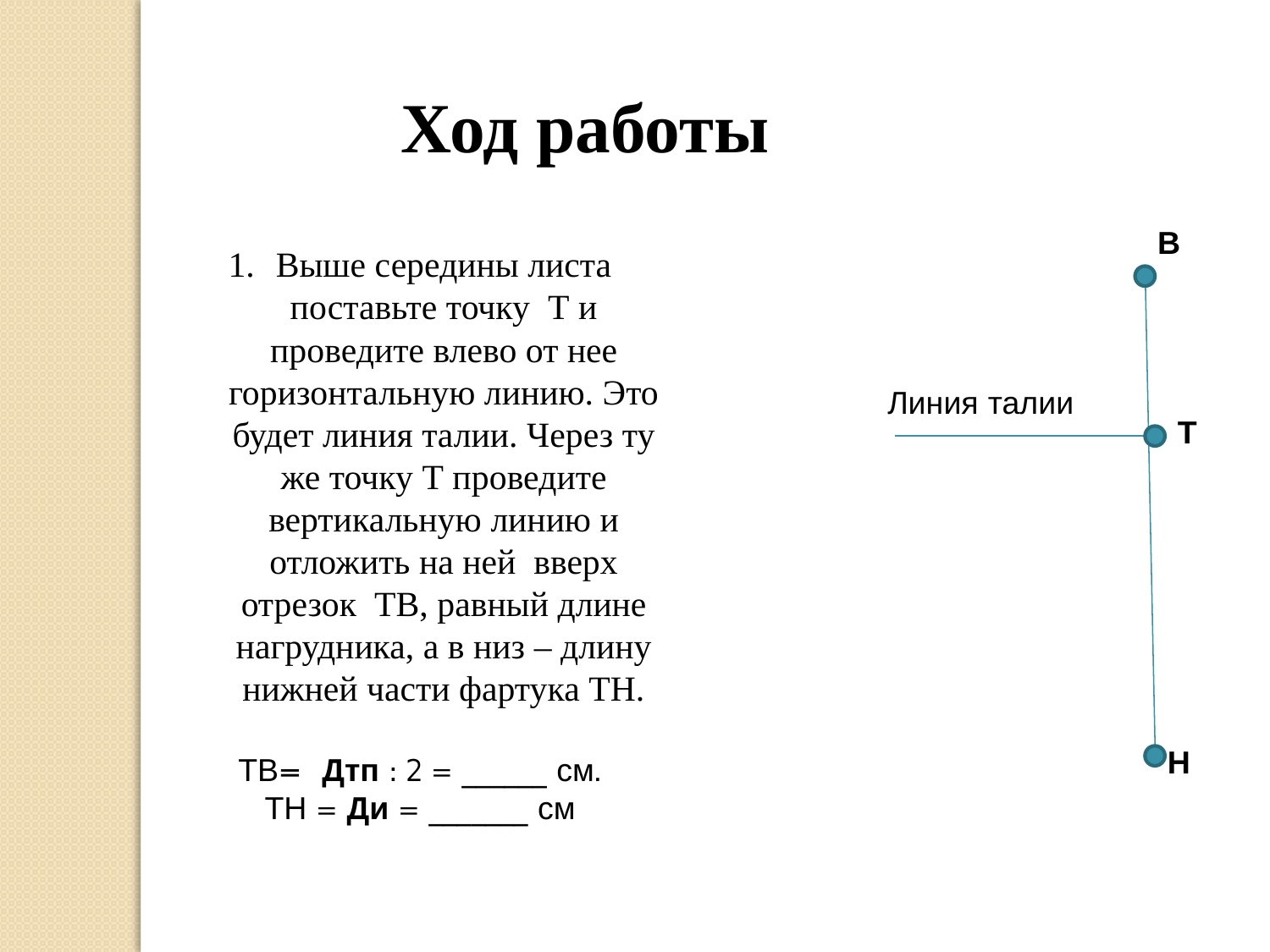

Ход работы
В
Выше середины листа поставьте точку  Т и проведите влево от нее горизонтальную линию. Это будет линия талии. Через ту же точку Т проведите вертикальную линию и отложить на ней  вверх отрезок  ТВ, равный длине нагрудника, а в низ – длину нижней части фартука ТН.

ТВ=  Дтп : 2 = ______ см.
ТН = Ди = _______ см

Линия талии
Т

Н